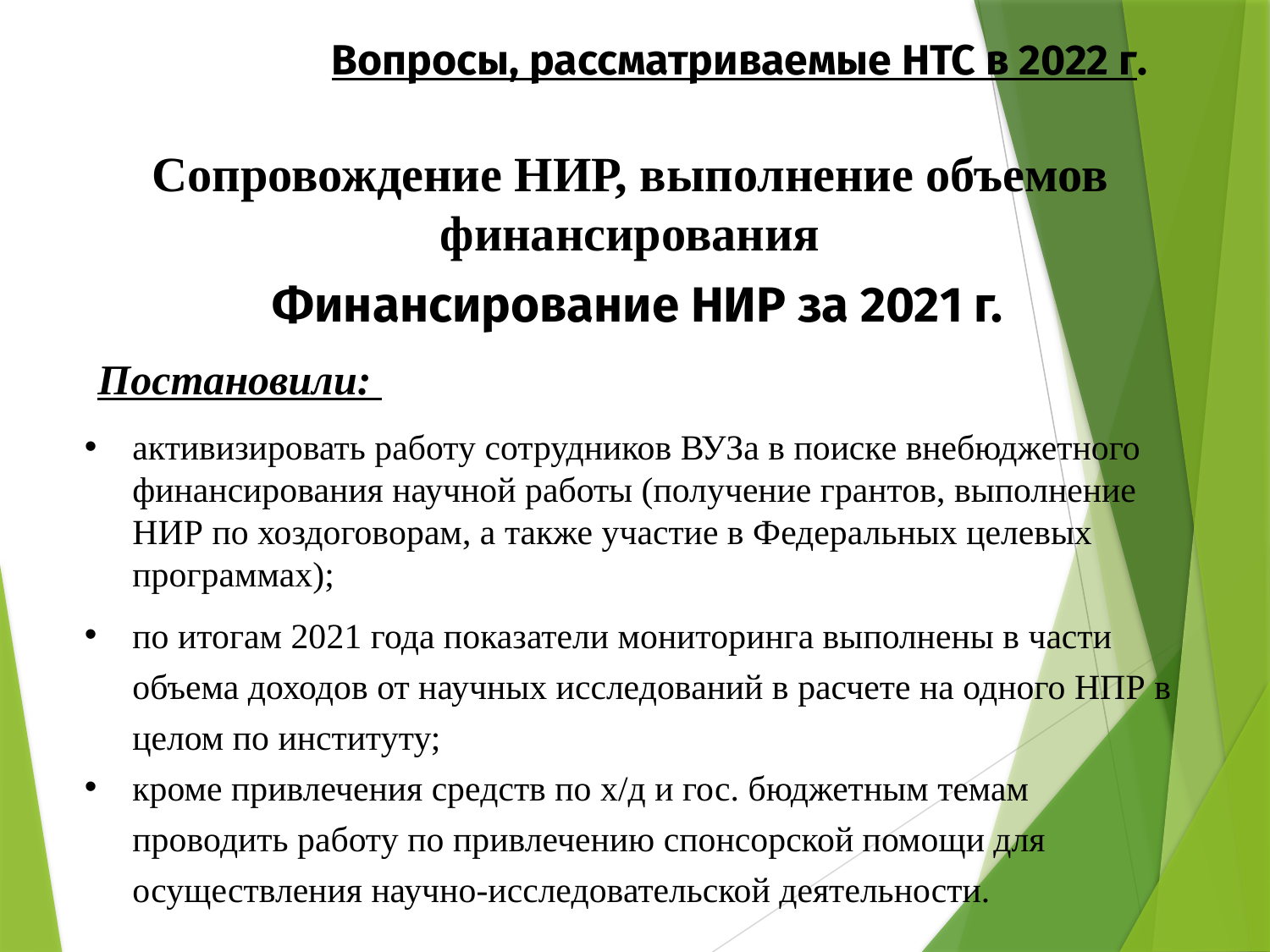

# Вопросы, рассматриваемые НТС в 2022 г. Сопровождение НИР, выполнение объемов финансирования
Финансирование НИР за 2021 г.
Постановили:
активизировать работу сотрудников ВУЗа в поиске внебюджетного финансирования научной работы (получение грантов, выполнение НИР по хоздоговорам, а также участие в Федеральных целевых программах);
по итогам 2021 года показатели мониторинга выполнены в части объема доходов от научных исследований в расчете на одного НПР в целом по институту;
кроме привлечения средств по х/д и гос. бюджетным темам проводить работу по привлечению спонсорской помощи для осуществления научно-исследовательской деятельности.